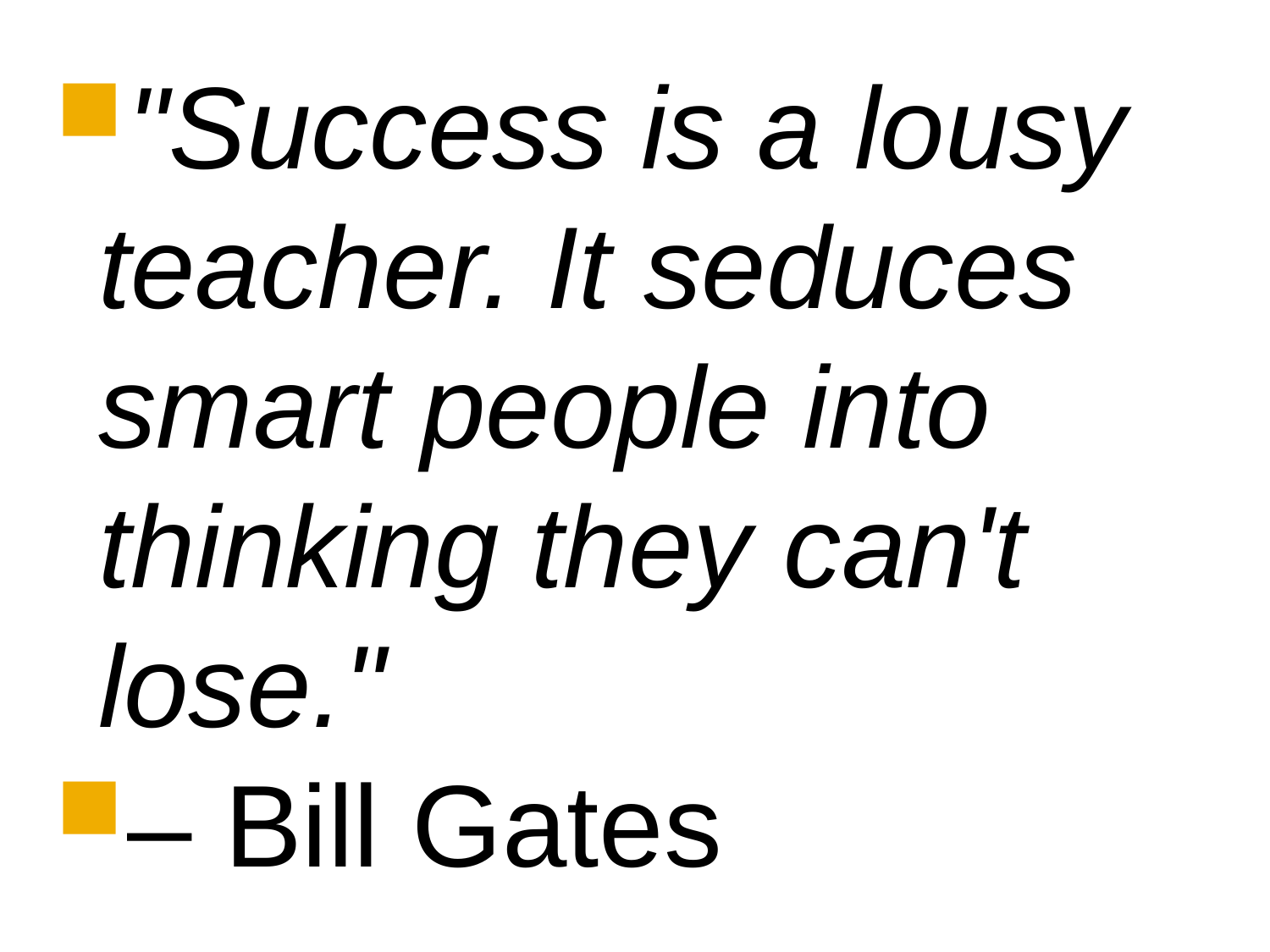

"Success is a lousy teacher. It seduces smart people into thinking they can't lose."
– Bill Gates